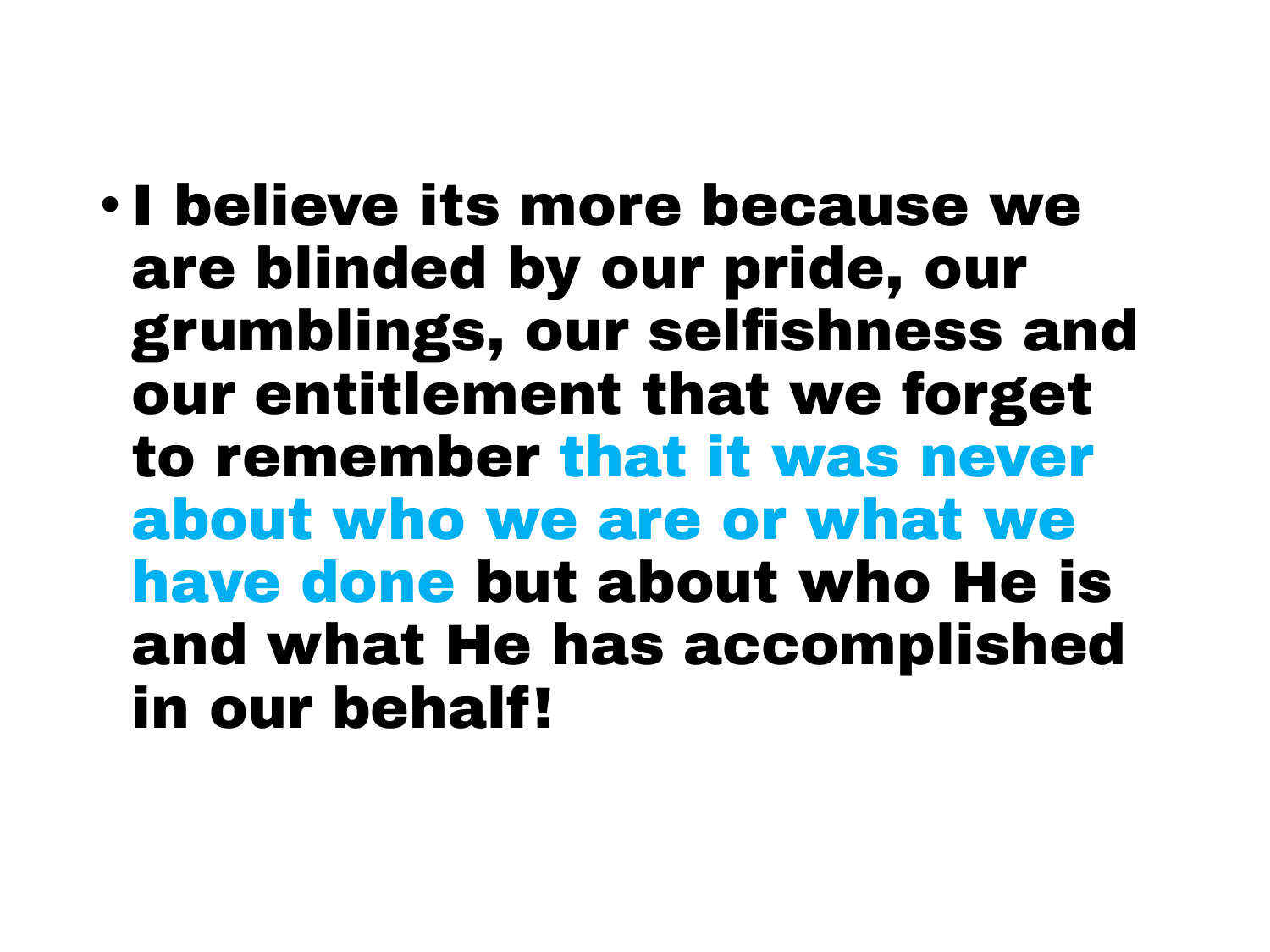

#
I believe its more because we are blinded by our pride, our grumblings, our selfishness and our entitlement that we forget to remember that it was never about who we are or what we have done but about who He is and what He has accomplished in our behalf!